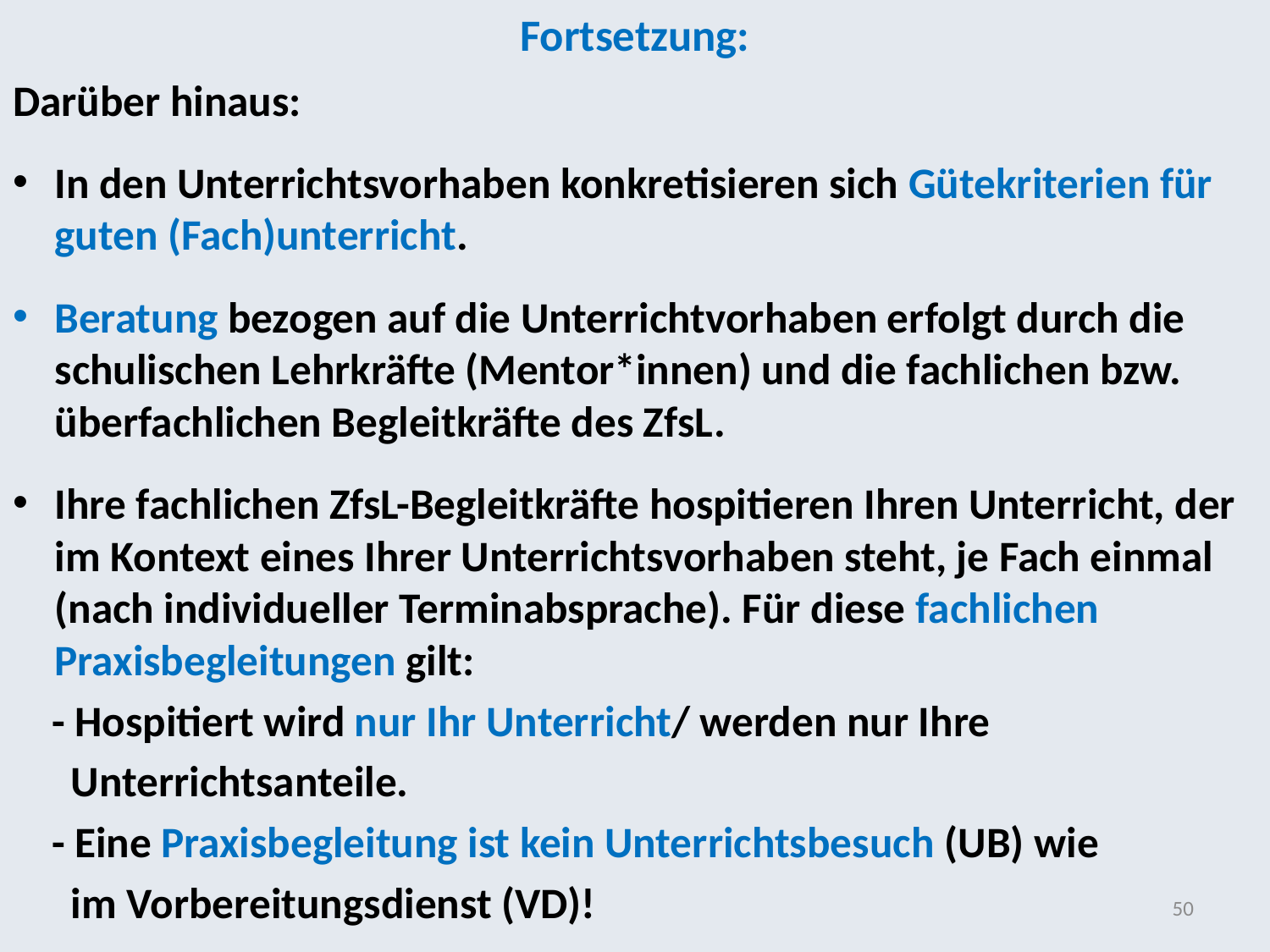

# Fortsetzung:
Darüber hinaus:

In den Unterrichtsvorhaben konkretisieren sich Gütekriterien für guten (Fach)unterricht.

Beratung bezogen auf die Unterrichtvorhaben erfolgt durch die schulischen Lehrkräfte (Mentor*innen) und die fachlichen bzw. überfachlichen Begleitkräfte des ZfsL.

Ihre fachlichen ZfsL-Begleitkräfte hospitieren Ihren Unterricht, der im Kontext eines Ihrer Unterrichtsvorhaben steht, je Fach einmal (nach individueller Terminabsprache). Für diese fachlichen Praxisbegleitungen gilt:
    - Hospitiert wird nur Ihr Unterricht/ werden nur Ihre
      Unterrichtsanteile.
    - Eine Praxisbegleitung ist kein Unterrichtsbesuch (UB) wie
      im Vorbereitungsdienst (VD)!

50